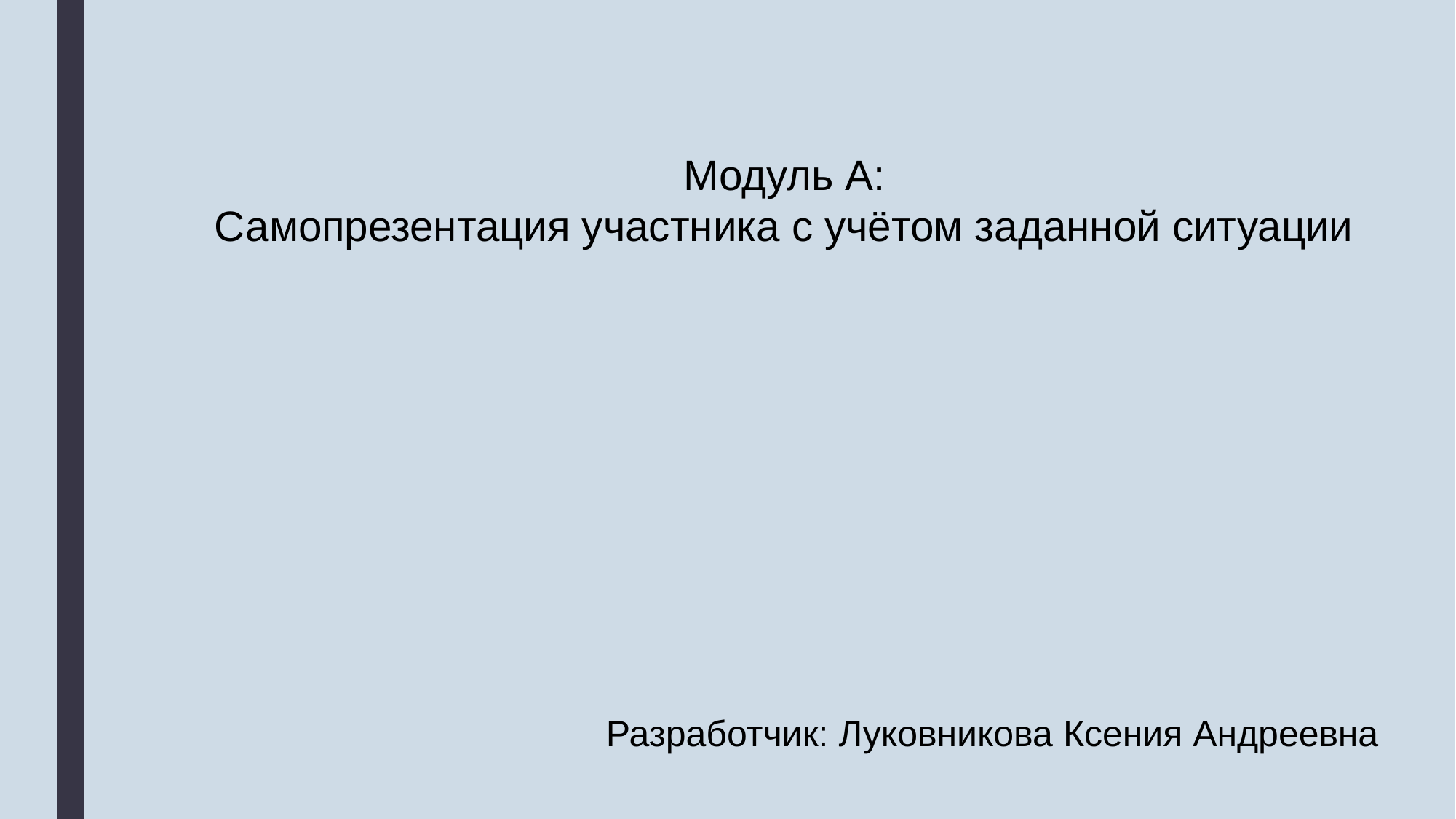

Модуль А:
Самопрезентация участника с учётом заданной ситуации
Разработчик: Луковникова Ксения Андреевна